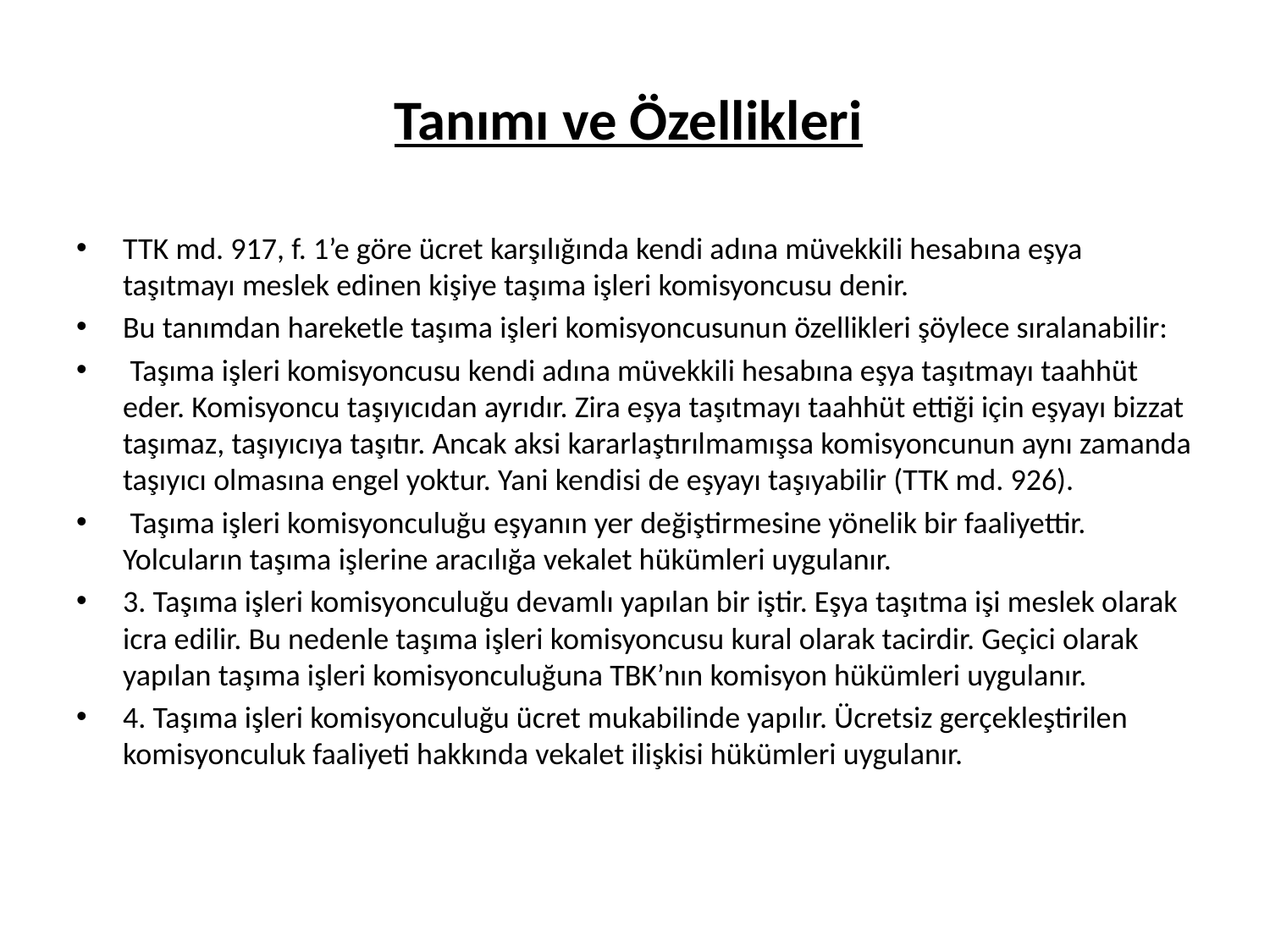

# Tanımı ve Özellikleri
TTK md. 917, f. 1’e göre ücret karşılığında kendi adına müvekkili hesabına eşya taşıtmayı meslek edinen kişiye taşıma işleri komisyoncusu denir.
Bu tanımdan hareketle taşıma işleri komisyoncusunun özellikleri şöylece sıralanabilir:
 Taşıma işleri komisyoncusu kendi adına müvekkili hesabına eşya taşıtmayı taahhüt eder. Komisyoncu taşıyıcıdan ayrıdır. Zira eşya taşıtmayı taahhüt ettiği için eşyayı bizzat taşımaz, taşıyıcıya taşıtır. Ancak aksi kararlaştırılmamışsa komisyoncunun aynı zamanda taşıyıcı olmasına engel yoktur. Yani kendisi de eşyayı taşıyabilir (TTK md. 926).
 Taşıma işleri komisyonculuğu eşyanın yer değiştirmesine yönelik bir faaliyettir. Yolcuların taşıma işlerine aracılığa vekalet hükümleri uygulanır.
3. Taşıma işleri komisyonculuğu devamlı yapılan bir iştir. Eşya taşıtma işi meslek olarak icra edilir. Bu nedenle taşıma işleri komisyoncusu kural olarak tacirdir. Geçici olarak yapılan taşıma işleri komisyonculuğuna TBK’nın komisyon hükümleri uygulanır.
4. Taşıma işleri komisyonculuğu ücret mukabilinde yapılır. Ücretsiz gerçekleştirilen komisyonculuk faaliyeti hakkında vekalet ilişkisi hükümleri uygulanır.